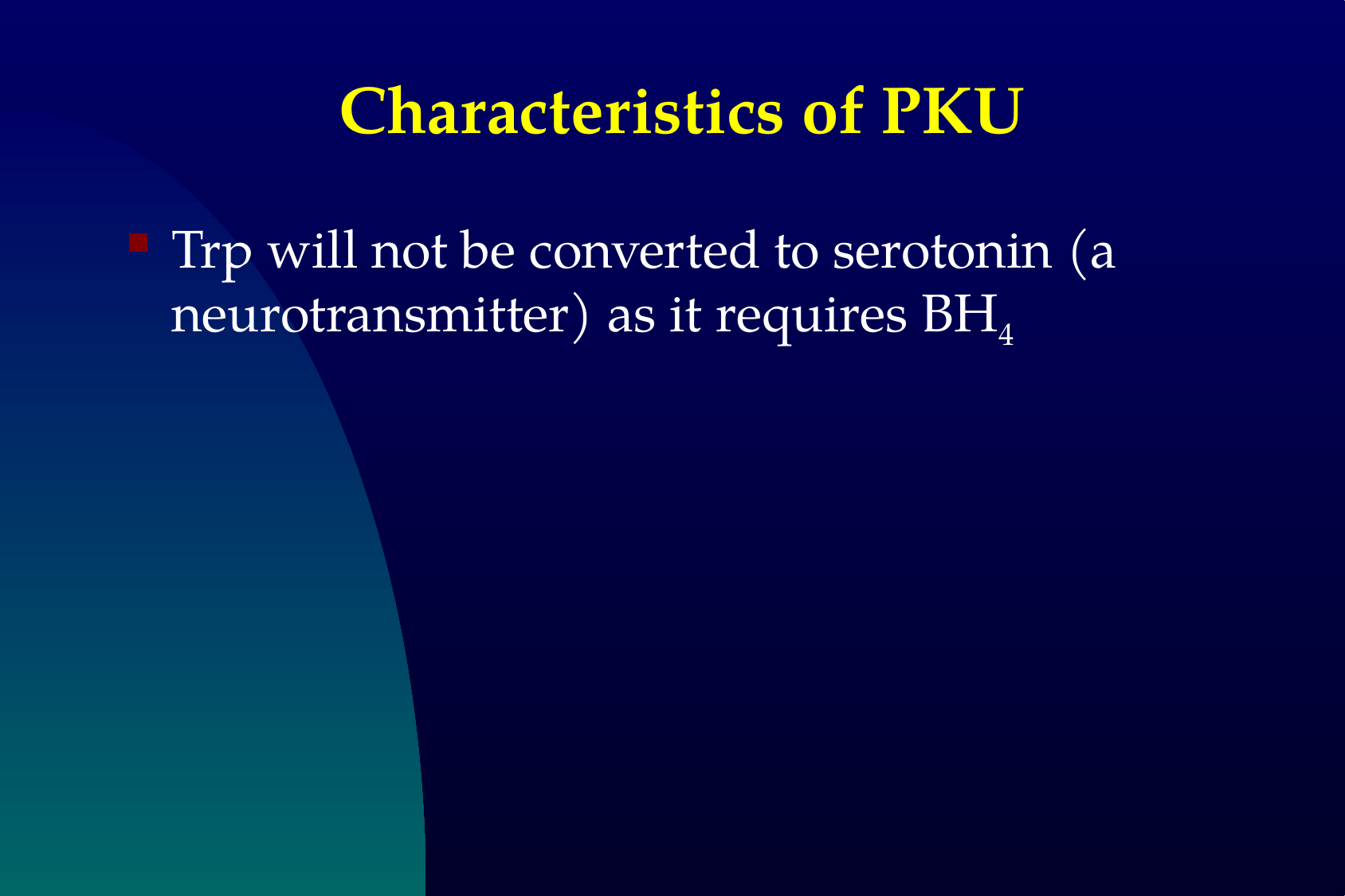

# Characteristics of PKU
Trp will not be converted to serotonin (a neurotransmitter) as it requires BH4